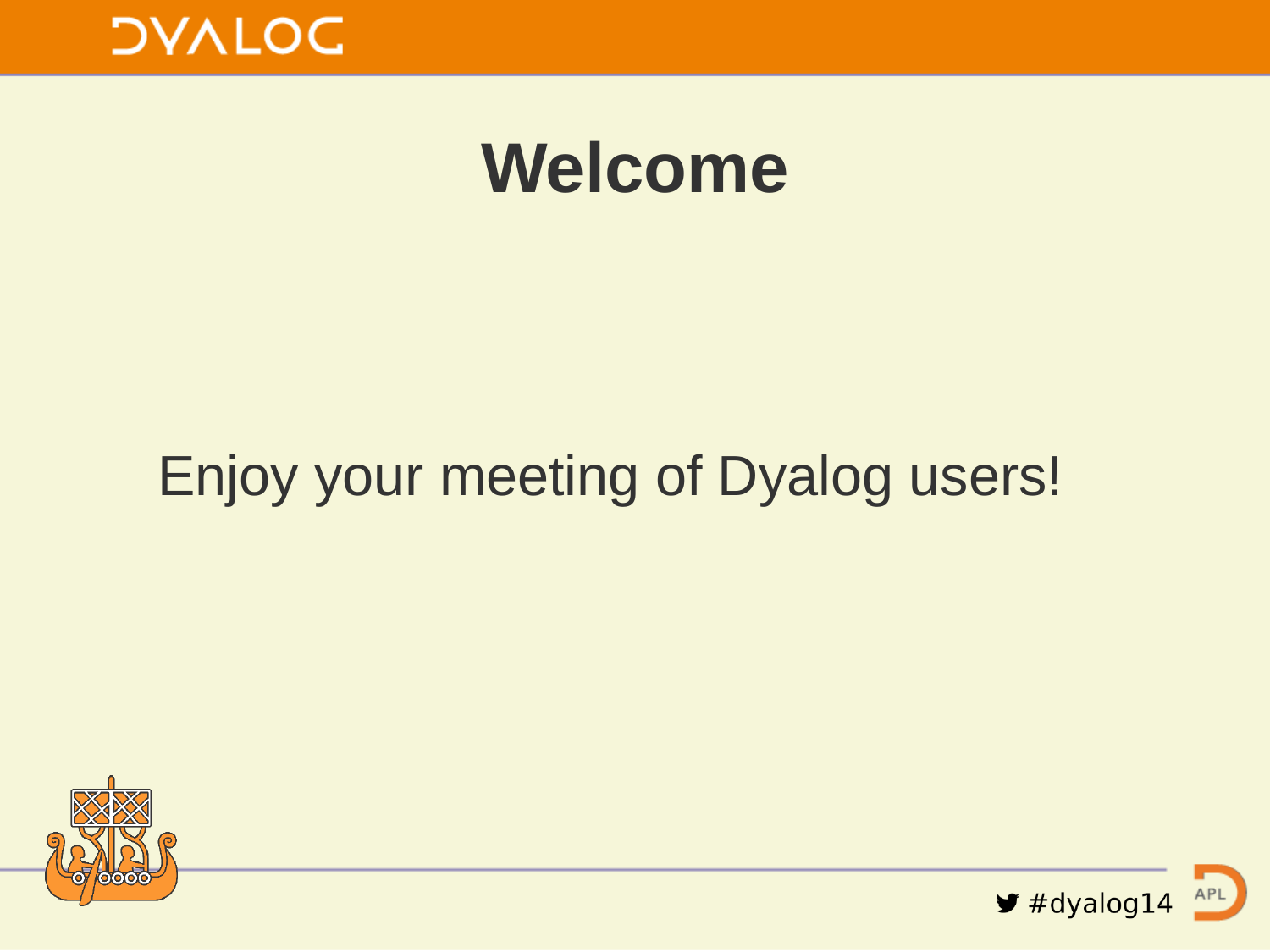

# Welcome

Enjoy your meeting of Dyalog users!